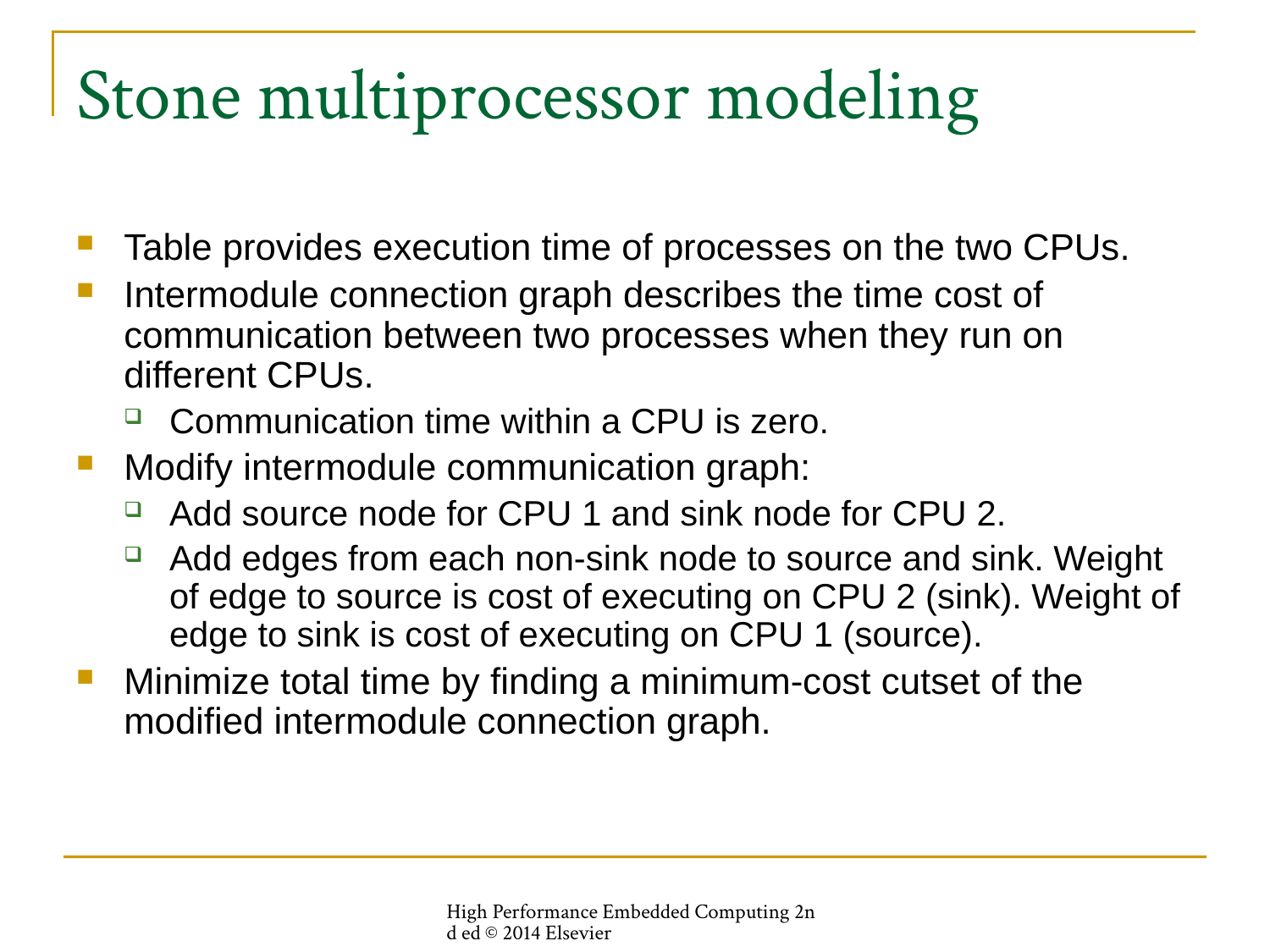

# Stone multiprocessor modeling
Table provides execution time of processes on the two CPUs.
Intermodule connection graph describes the time cost of communication between two processes when they run on different CPUs.
Communication time within a CPU is zero.
Modify intermodule communication graph:
Add source node for CPU 1 and sink node for CPU 2.
Add edges from each non-sink node to source and sink. Weight of edge to source is cost of executing on CPU 2 (sink). Weight of edge to sink is cost of executing on CPU 1 (source).
Minimize total time by finding a minimum-cost cutset of the modified intermodule connection graph.

High Performance Embedded Computing 2nd ed © 2014 Elsevier